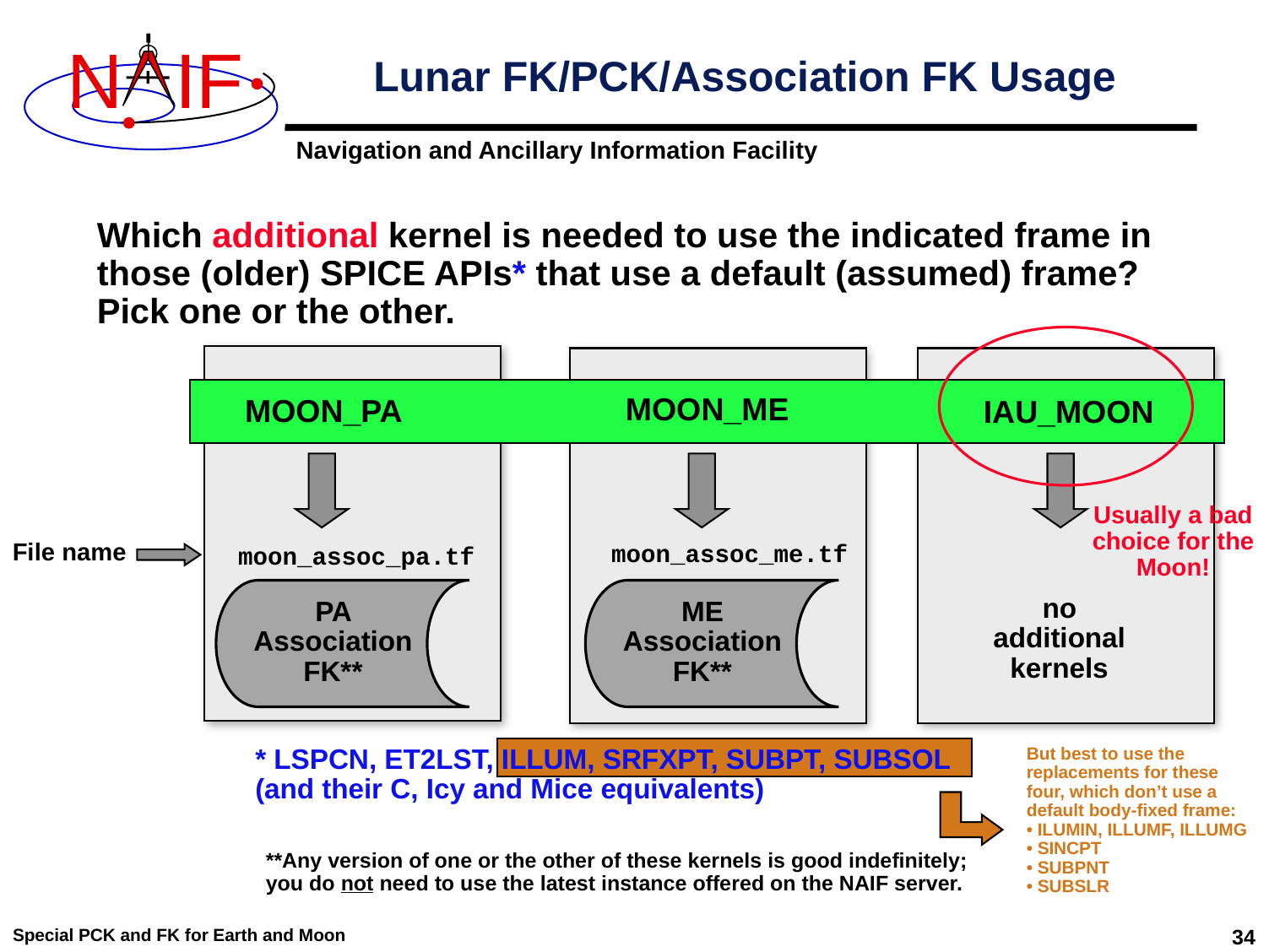

# Lunar FK/PCK/Association FK Usage
Which additional kernel is needed to use the indicated frame in those (older) SPICE APIs* that use a default (assumed) frame? Pick one or the other.

MOON_ME
MOON_PA
IAU_MOON

Usually a bad choice for the Moon!
File name

moon_assoc_me.tf
moon_assoc_pa.tf

no
additional
kernels
PA Association FK**
ME Association FK**
* LSPCN, ET2LST, ILLUM, SRFXPT, SUBPT, SUBSOL (and their C, Icy and Mice equivalents)

But best to use the replacements for these four, which don’t use a default body-fixed frame:
• ILUMIN, ILLUMF, ILLUMG
• SINCPT
• SUBPNT
• SUBSLR

**Any version of one or the other of these kernels is good indefinitely; you do not need to use the latest instance offered on the NAIF server.
Special PCK and FK for Earth and Moon
34